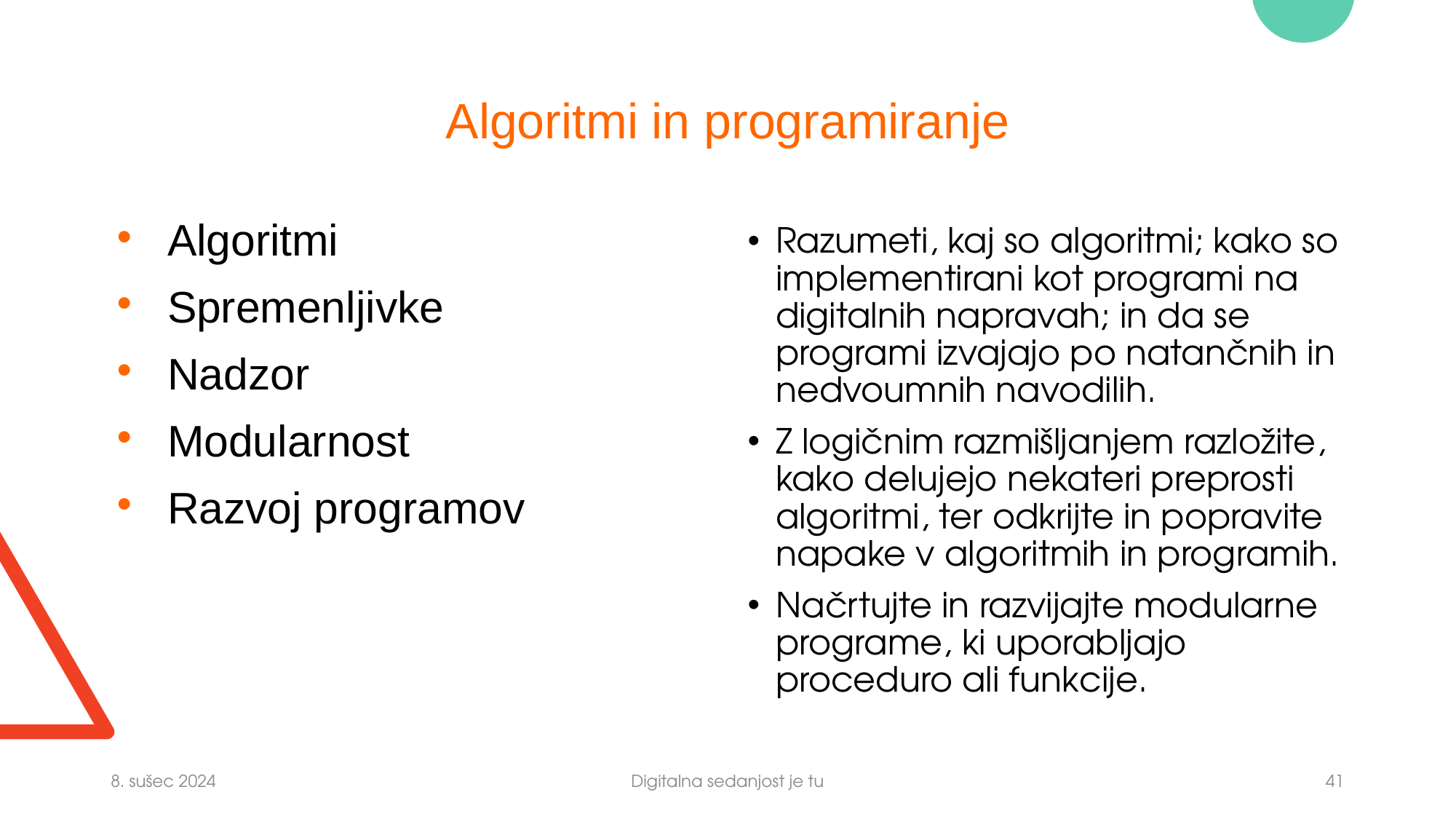

# Algoritmi in programiranje
Algoritmi
Spremenljivke
Nadzor
Modularnost
Razvoj programov
Razumeti, kaj so algoritmi; kako so implementirani kot programi na digitalnih napravah; in da se programi izvajajo po natančnih in nedvoumnih navodilih.
Z logičnim razmišljanjem razložite, kako delujejo nekateri preprosti algoritmi, ter odkrijte in popravite napake v algoritmih in programih.
Načrtujte in razvijajte modularne programe, ki uporabljajo proceduro ali funkcije.
8. sušec 2024
Digitalna sedanjost je tu
41